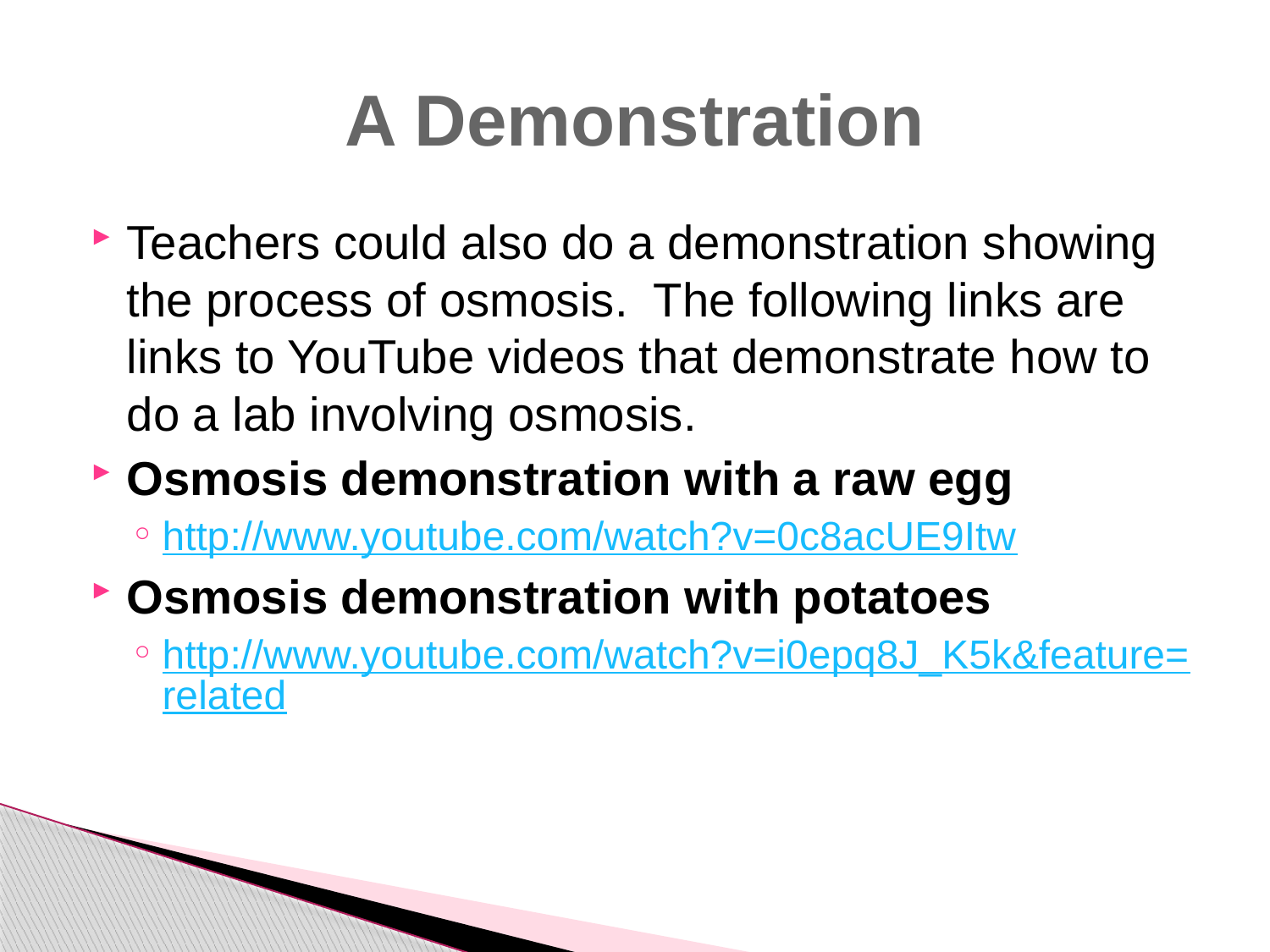

# A Demonstration
Teachers could also do a demonstration showing the process of osmosis.  The following links are links to YouTube videos that demonstrate how to do a lab involving osmosis.
Osmosis demonstration with a raw egg
http://www.youtube.com/watch?v=0c8acUE9Itw
Osmosis demonstration with potatoes
http://www.youtube.com/watch?v=i0epq8J_K5k&feature=related